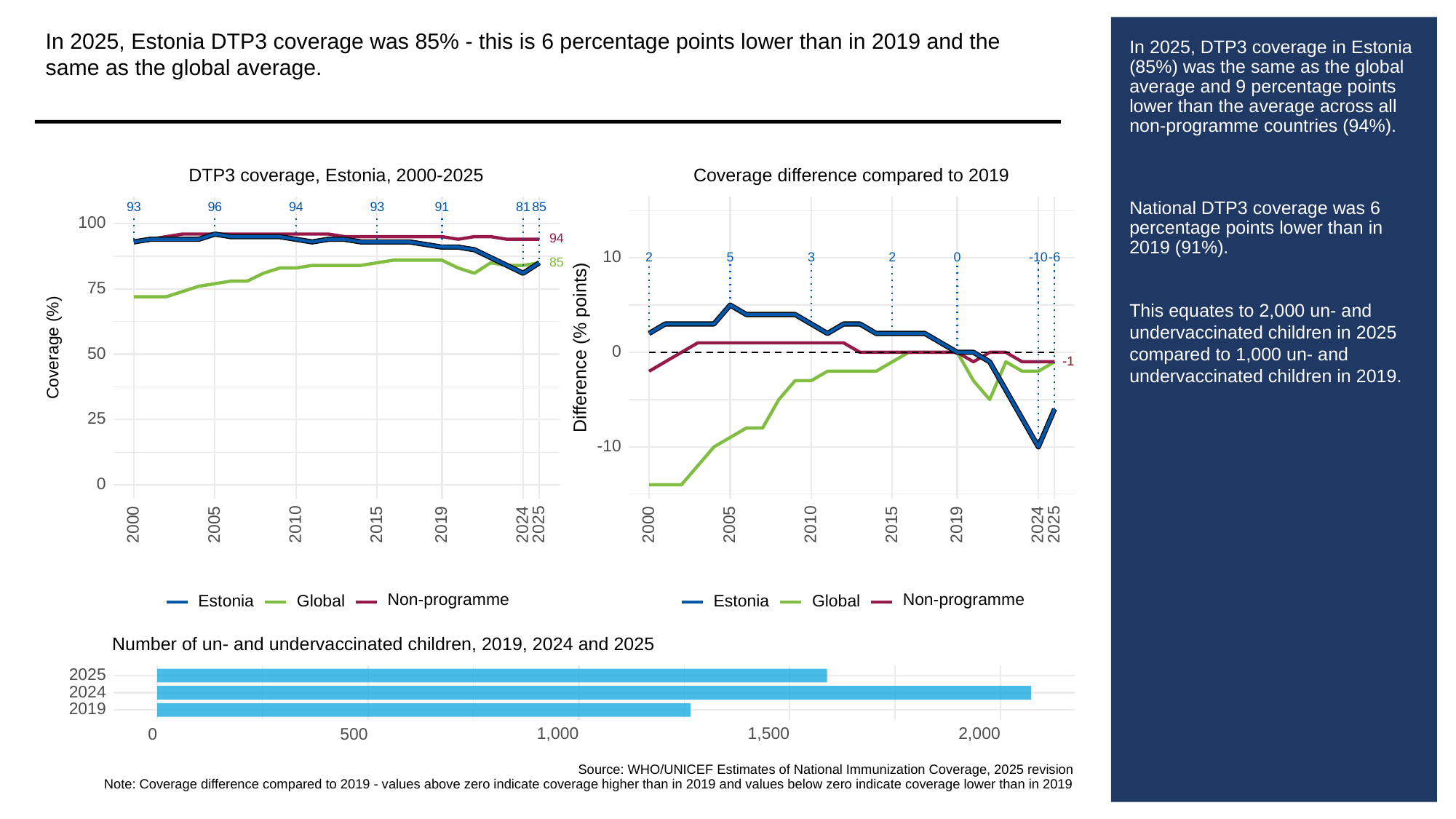

In 2025, Estonia DTP3 coverage was 85% - this is 6 percentage points lower than in 2019 and the same as the global average.
# In 2025, DTP3 coverage in Estonia (85%) was the same as the global average and 9 percentage points lower than the average across all non-programme countries (94%).

National DTP3 coverage was 6 percentage points lower than in 2019 (91%).

This equates to 2,000 un- and undervaccinated children in 2025 compared to 1,000 un- and undervaccinated children in 2019.

Coverage difference compared to 2019
DTP3 coverage, Estonia, 2000-2025

93
93
96
94
91
81
85

100

94
10
3
0
-10
-6
2
2
5

85

75

Difference (% points)
Coverage (%)

0
50

-1
-1

25

-10

0

2000
2005
2010
2015
2019
2024
2025
2000
2005
2010
2015
2019
2024
2025
Non-programme
Non-programme
Global
Global
Estonia
Estonia

Number of un- and undervaccinated children, 2019, 2024 and 2025

2025

2024

2019

1,000
1,500
2,000
0
500
Source: WHO/UNICEF Estimates of National Immunization Coverage, 2025 revision
Note: Coverage difference compared to 2019 - values above zero indicate coverage higher than in 2019 and values below zero indicate coverage lower than in 2019